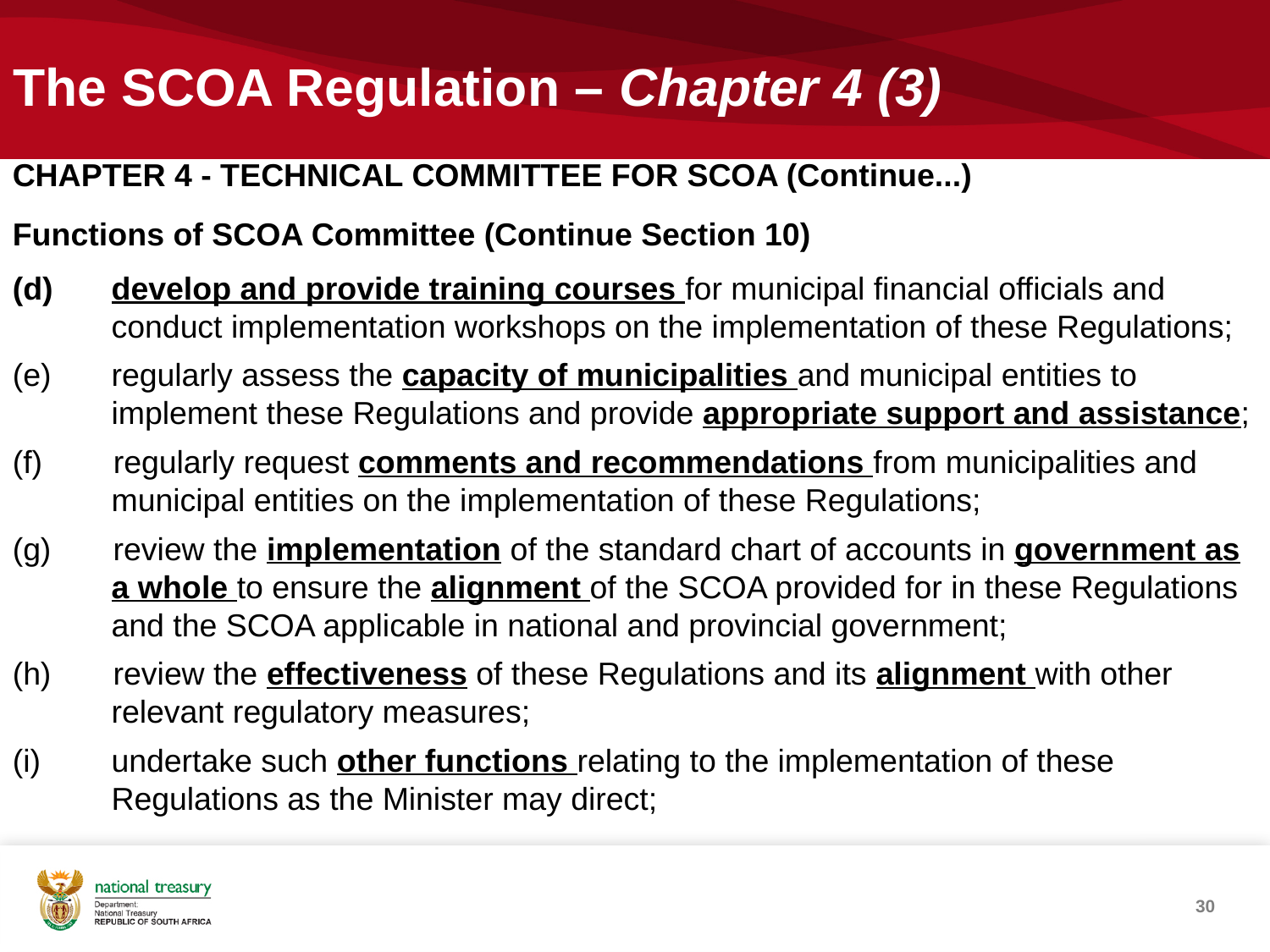

# The SCOA Regulation – Chapter 4 (3)

CHAPTER 4 - TECHNICAL COMMITTEE FOR SCOA (Continue...)
Functions of SCOA Committee (Continue Section 10)
develop and provide training courses for municipal financial officials and conduct implementation workshops on the implementation of these Regulations;
regularly assess the capacity of municipalities and municipal entities to implement these Regulations and provide appropriate support and assistance;
(f)        regularly request comments and recommendations from municipalities and municipal entities on the implementation of these Regulations;
(g)       review the implementation of the standard chart of accounts in government as a whole to ensure the alignment of the SCOA provided for in these Regulations and the SCOA applicable in national and provincial government;
(h)       review the effectiveness of these Regulations and its alignment with other relevant regulatory measures;
undertake such other functions relating to the implementation of these Regulations as the Minister may direct;

30